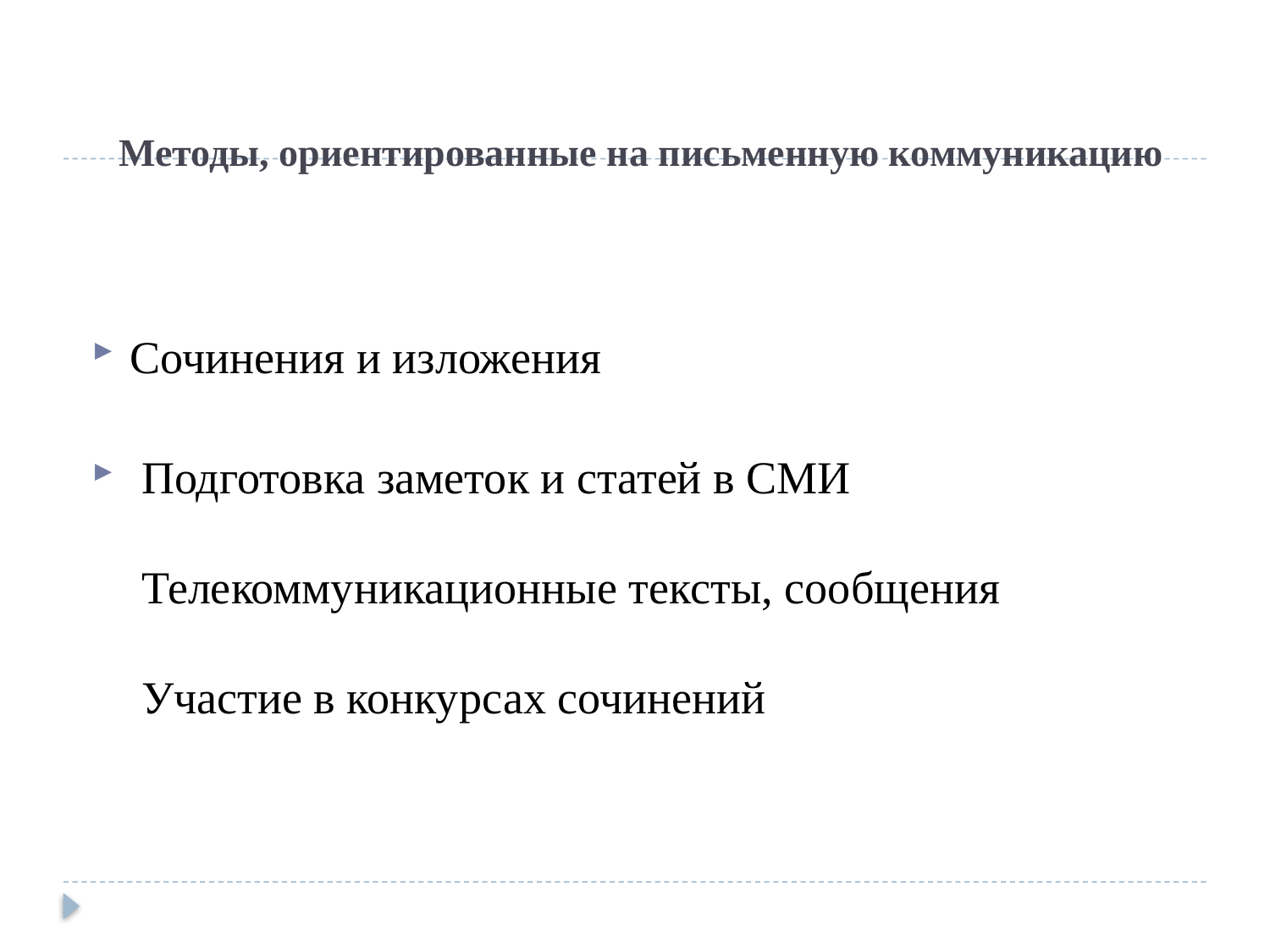

# Методы, ориентированные на письменную коммуникацию
Сочинения и изложения
 Подготовка заметок и статей в СМИ
 Телекоммуникационные тексты, сообщения
 Участие в конкурсах сочинений